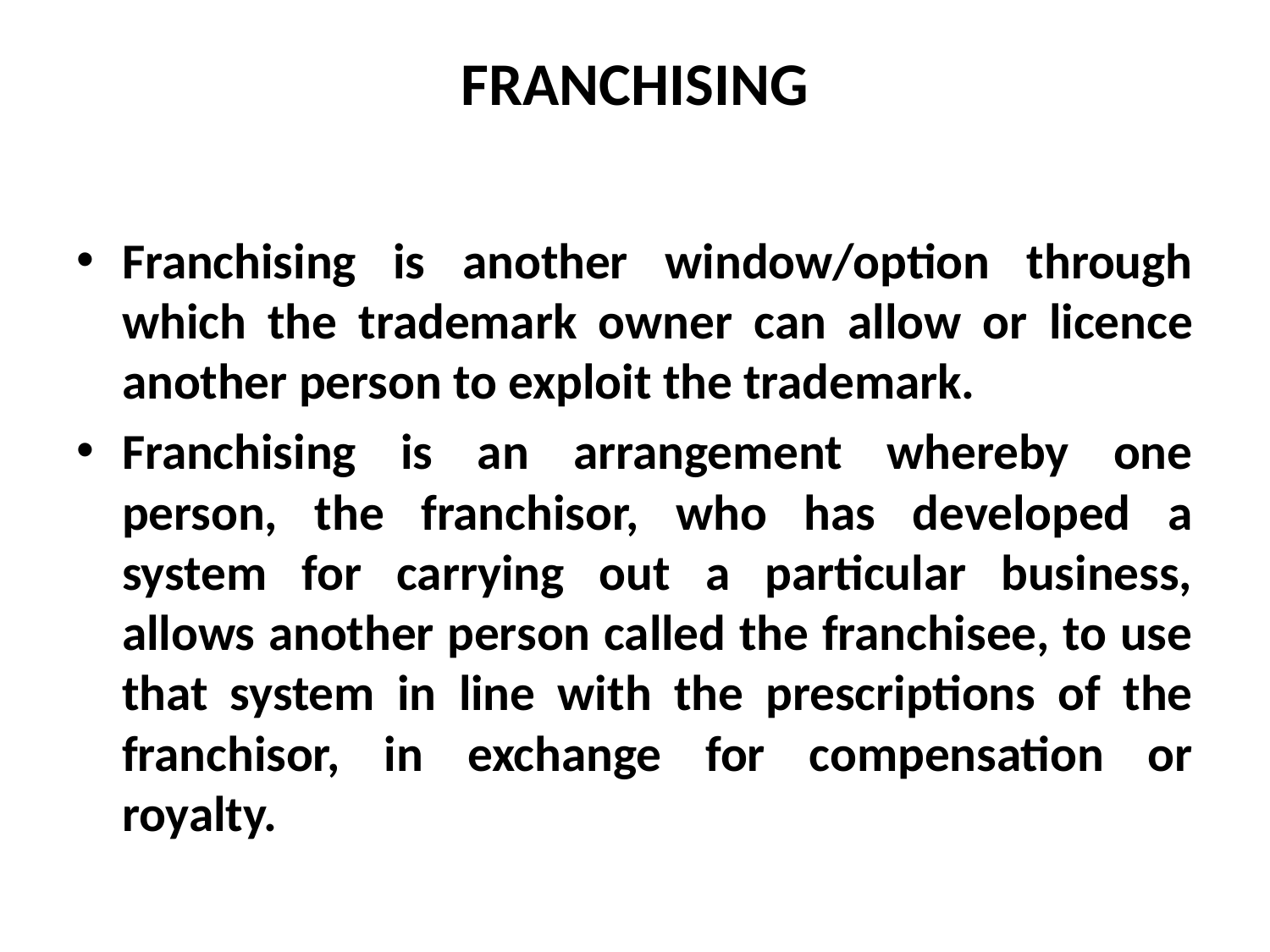

# FRANCHISING
Franchising is another window/option through which the trademark owner can allow or licence another person to exploit the trademark.
Franchising is an arrangement whereby one person, the franchisor, who has developed a system for carrying out a particular business, allows another person called the franchisee, to use that system in line with the prescriptions of the franchisor, in exchange for compensation or royalty.